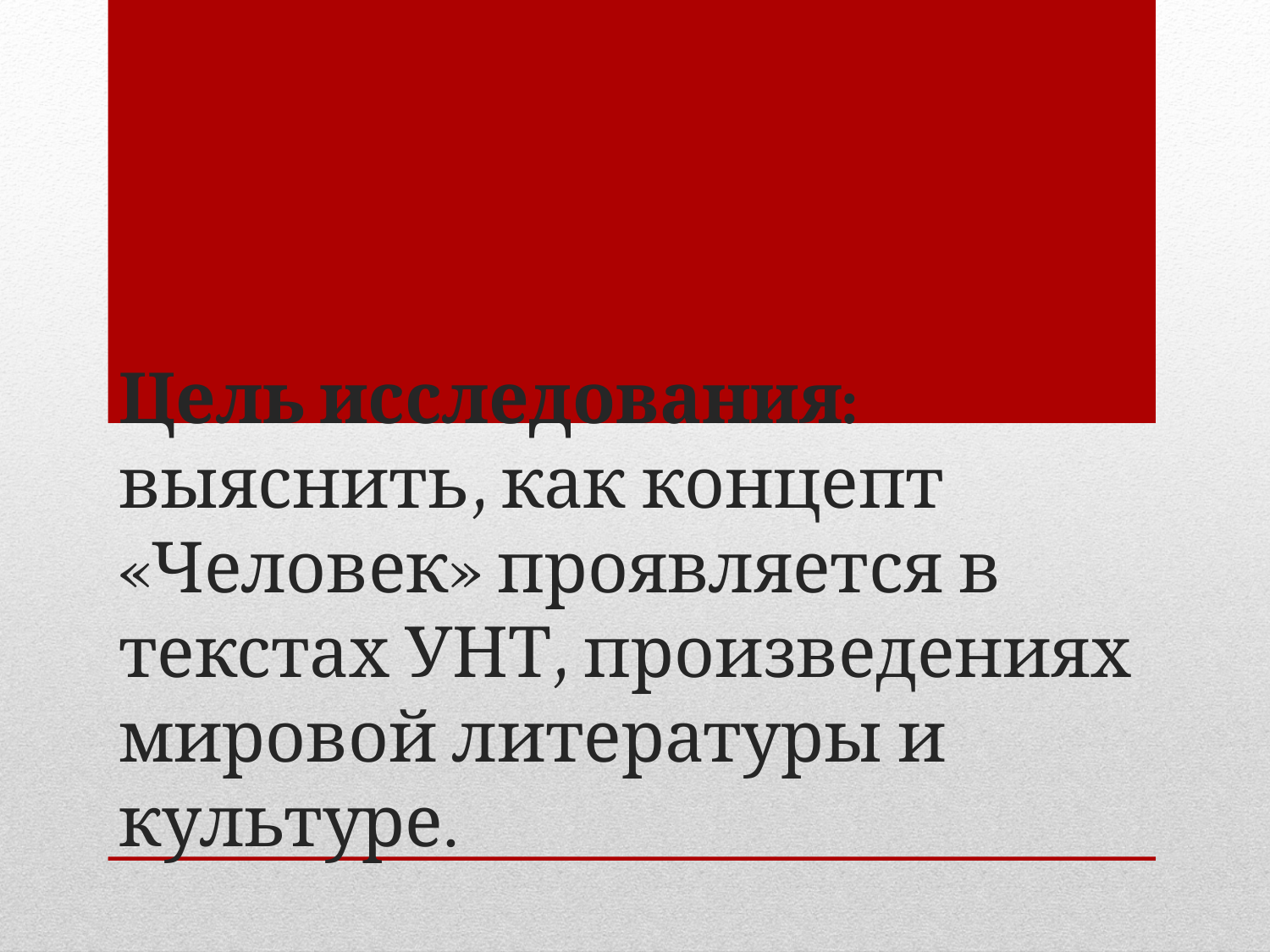

# Цель исследования: выяснить, как концепт «Человек» проявляется в текстах УНТ, произведениях мировой литературы и культуре.